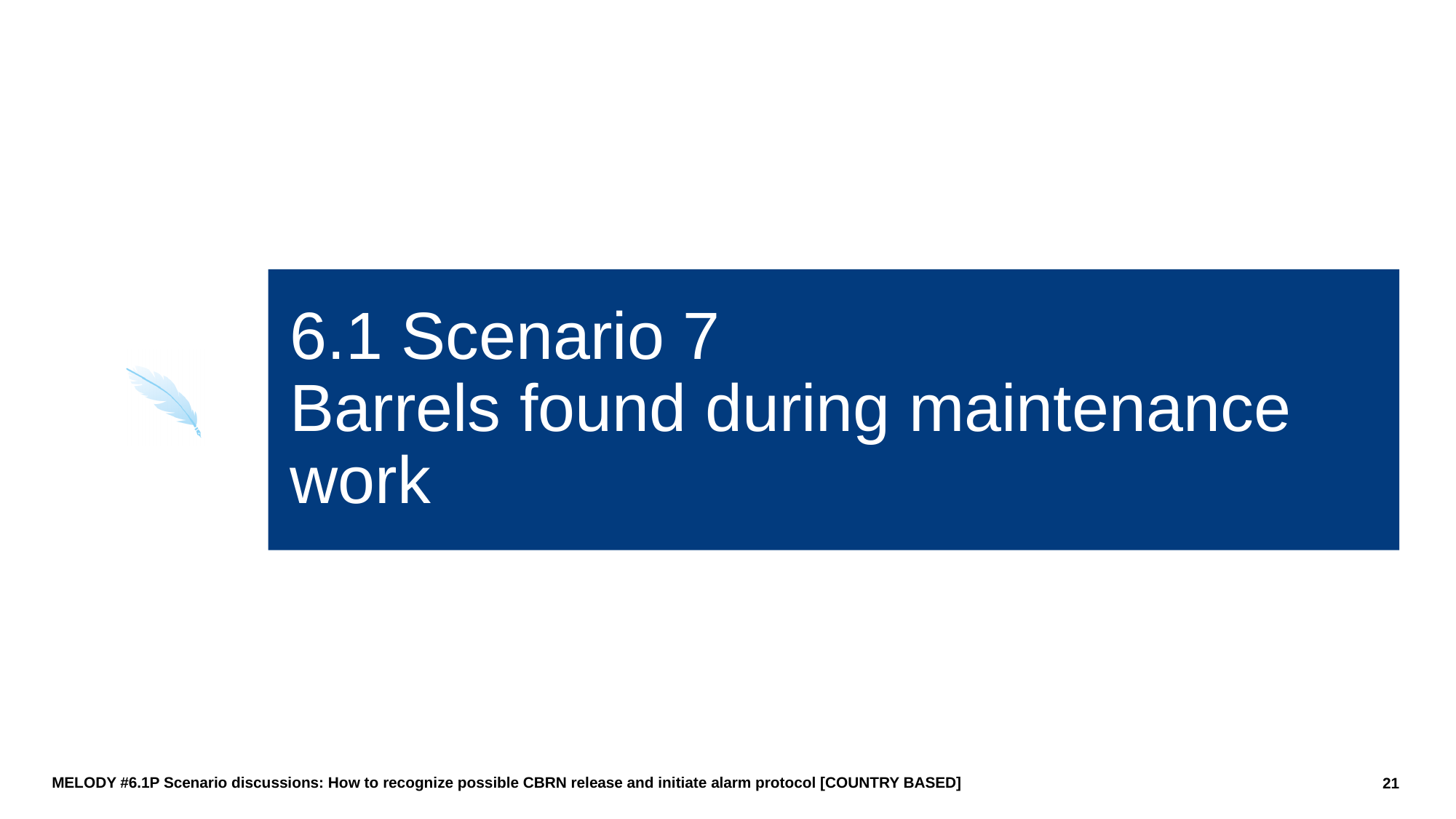

# 6.1 Scenario 7 Barrels found during maintenance work
MELODY #6.1P Scenario discussions: How to recognize possible CBRN release and initiate alarm protocol [COUNTRY BASED]
21